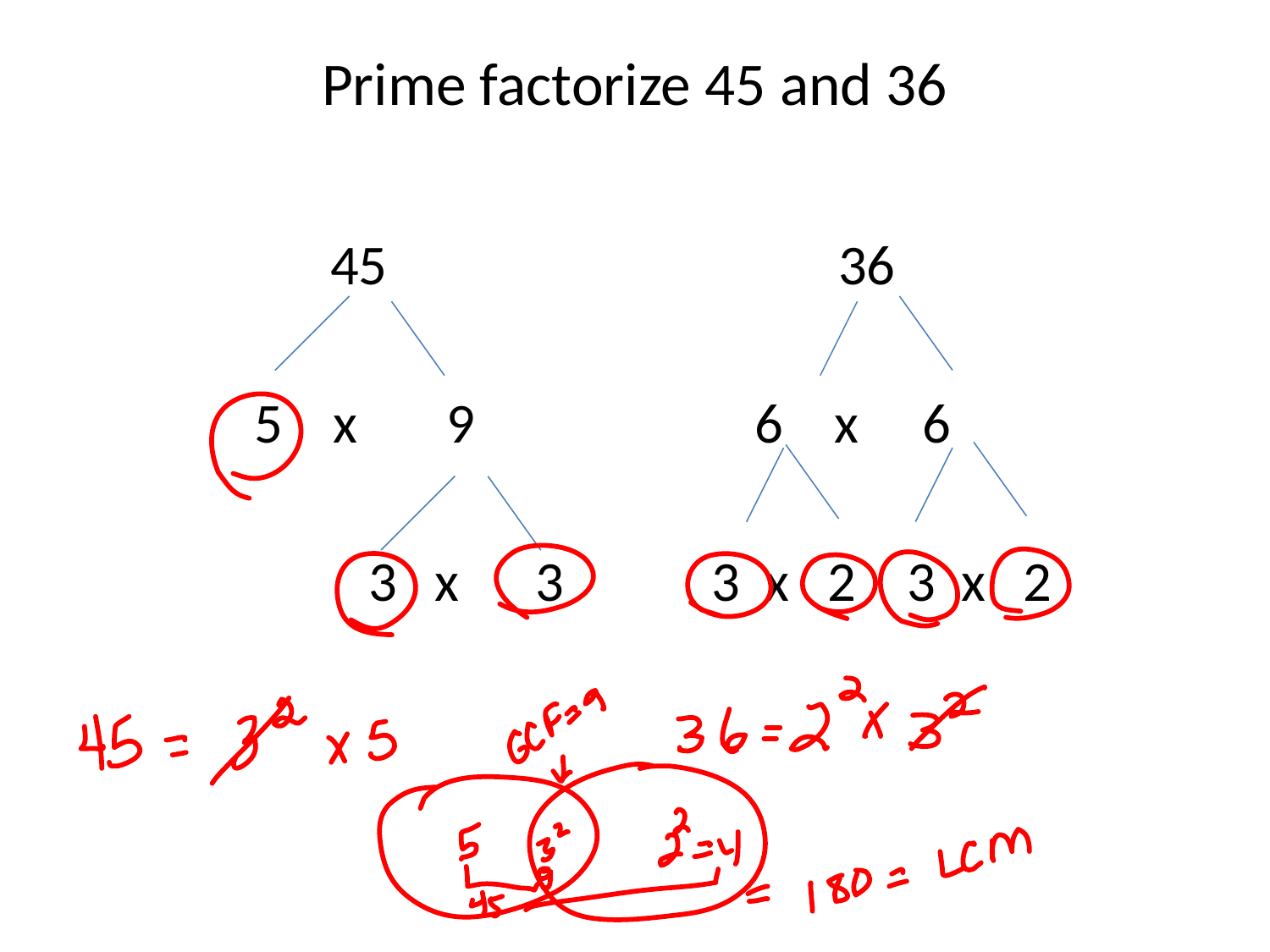

# Prime factorize 45 and 36
		45				36

              5    x       9                      6    x     6

                       3   x      3		3  x   2    3  x   2